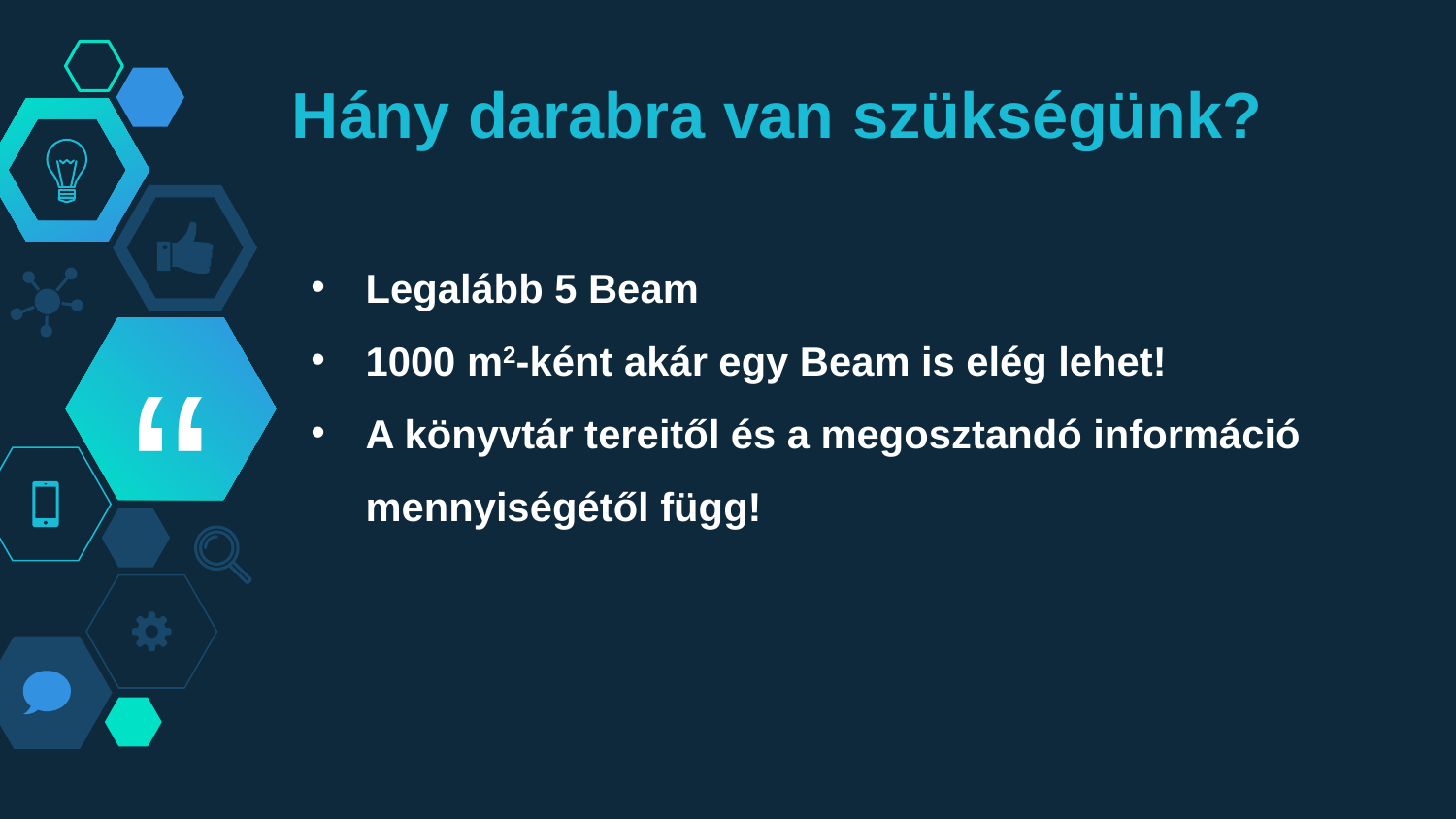

Hány darabra van szükségünk?
Legalább 5 Beam
1000 m2-ként akár egy Beam is elég lehet!
A könyvtár tereitől és a megosztandó információ mennyiségétől függ!